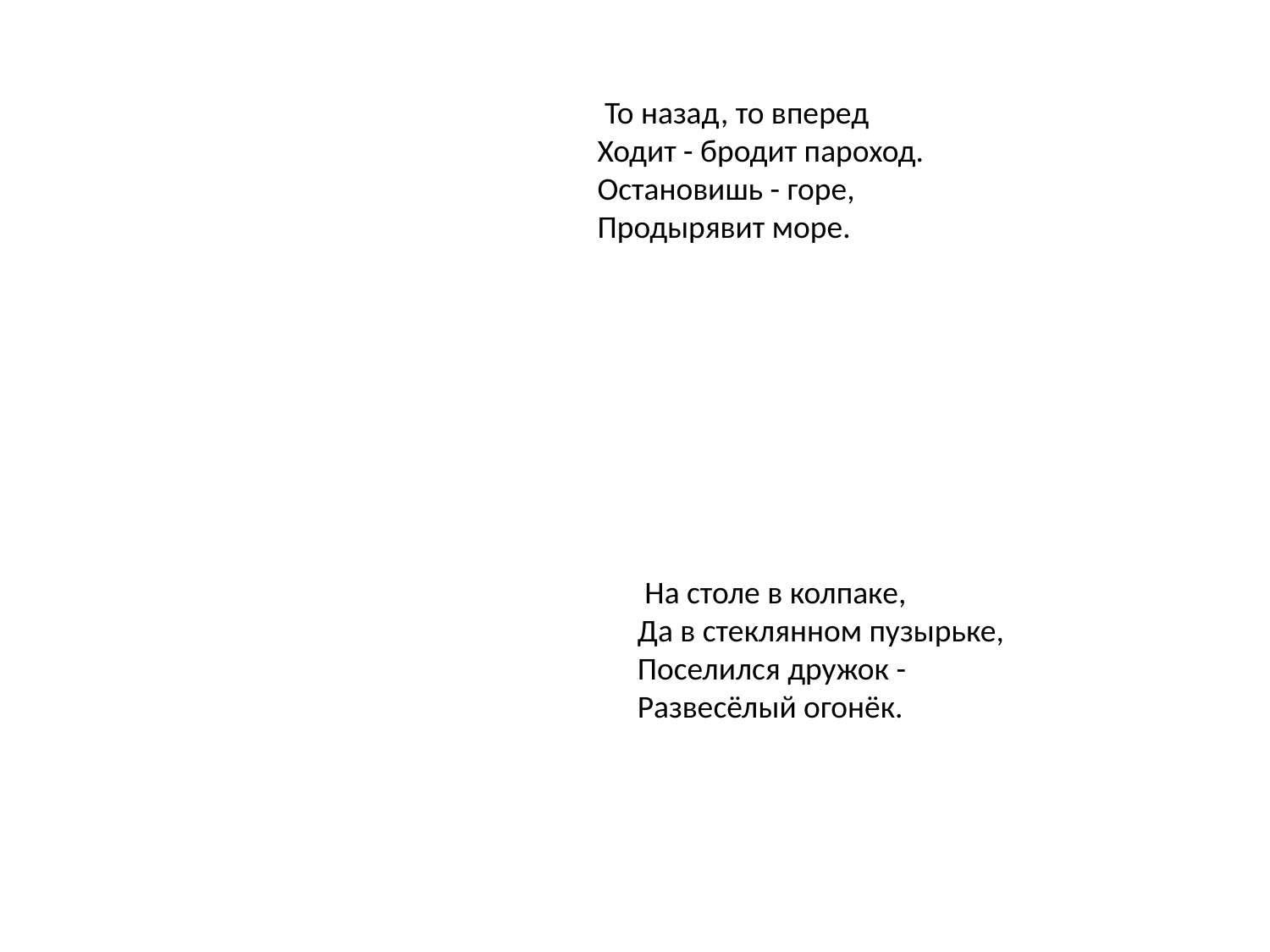

То назад, то вперед
Ходит - бродит пароход.
Остановишь - горе,
Продырявит море.
 На столе в колпаке,
Да в стеклянном пузырьке,
Поселился дружок - 
Развесёлый огонёк.